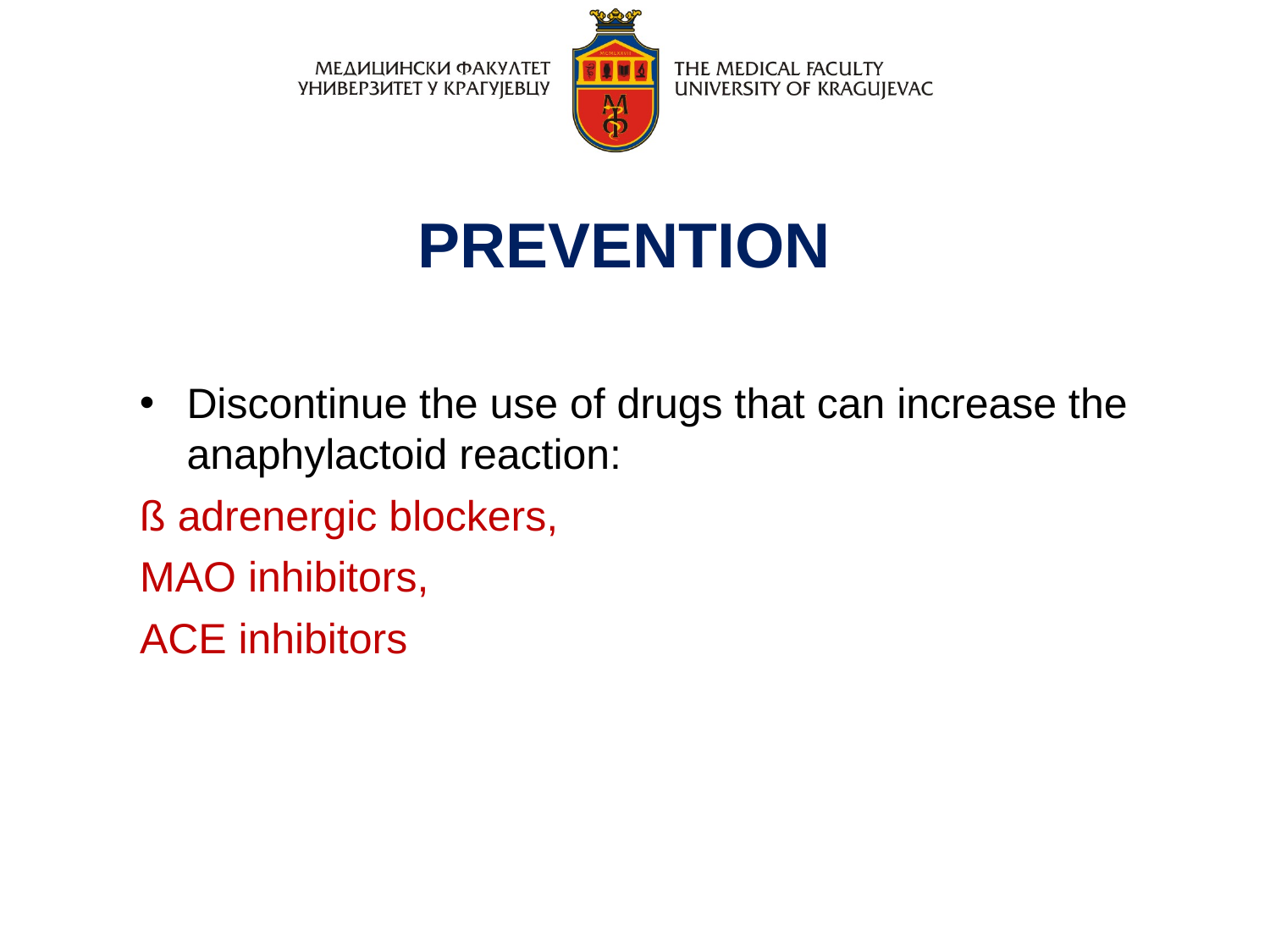

PREVENTION
Discontinue the use of drugs that can increase the anaphylactoid reaction:
ß adrenergic blockers,
MAO inhibitors,
ACE inhibitors